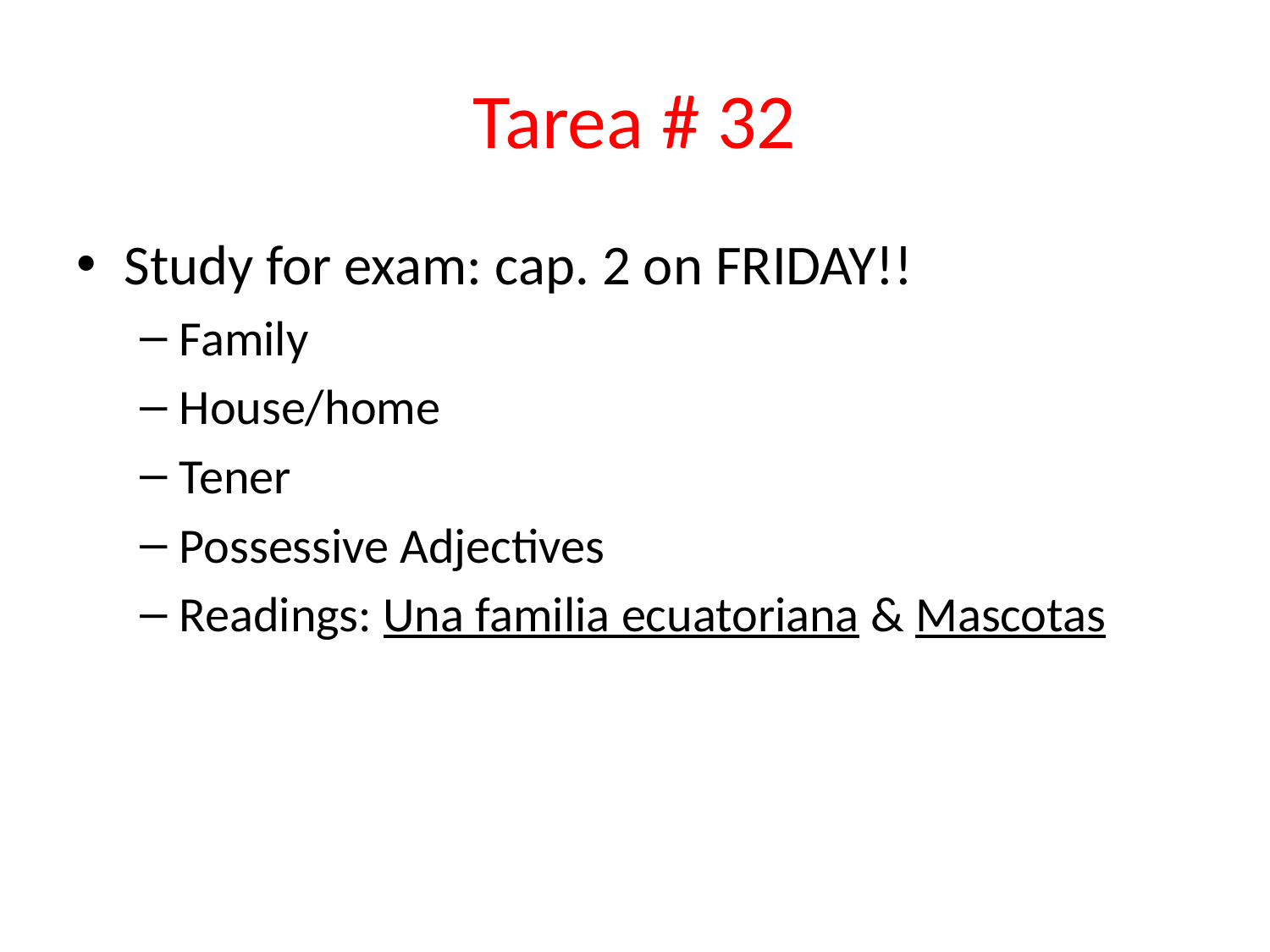

# Tarea # 32
Study for exam: cap. 2 on FRIDAY!!
Family
House/home
Tener
Possessive Adjectives
Readings: Una familia ecuatoriana & Mascotas